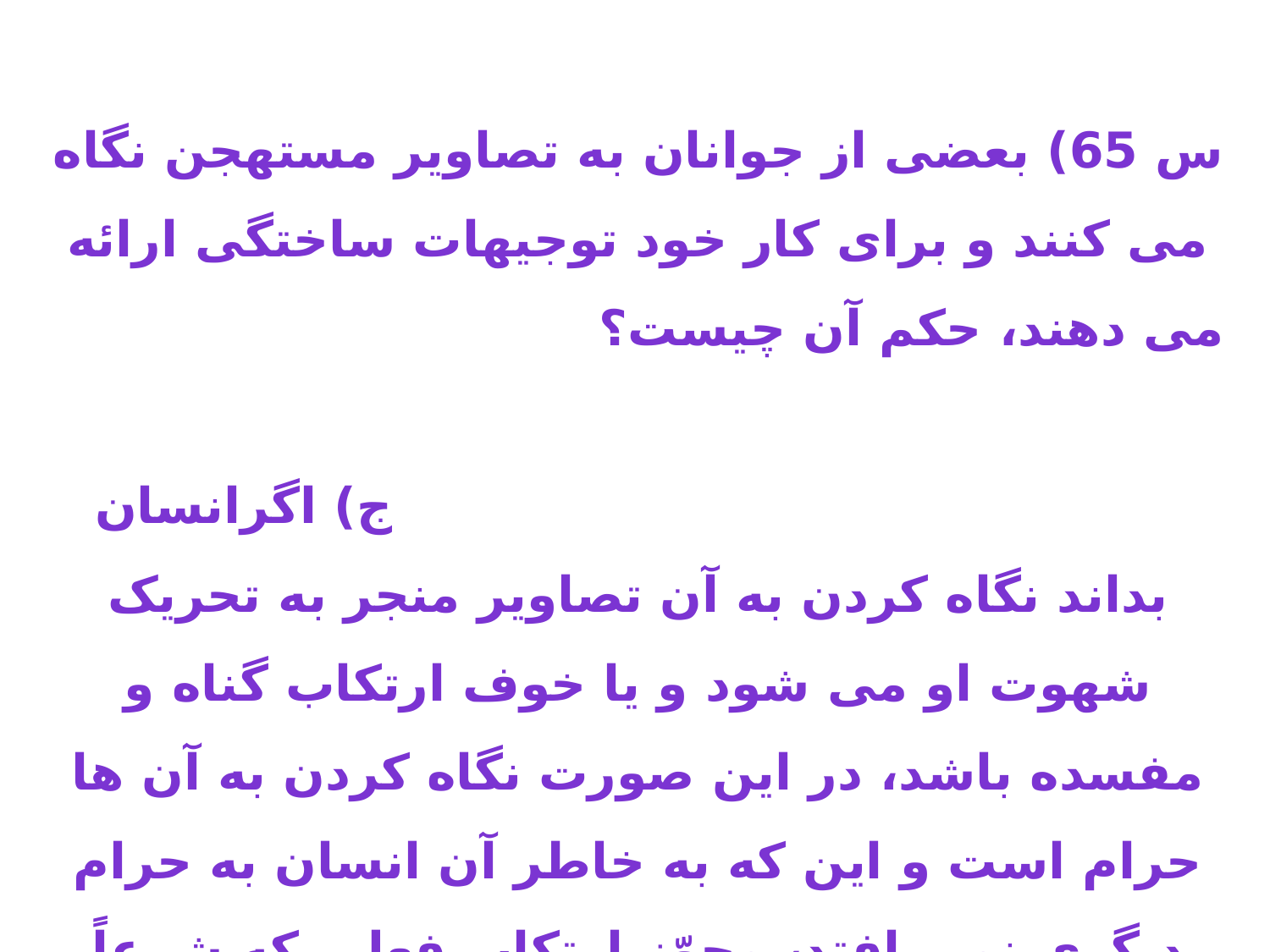

س 65) بعضی از جوانان به تصاویر مستهجن نگاه می کنند و برای کار خود توجیهات ساختگی ارائه می دهند، حکم آن چیست؟                                                                                                                                                    ج) اگرانسان بداند نگاه کردن به آن تصاویر منجر به تحریک شهوت او می شود و یا خوف ارتکاب گناه و مفسده باشد، در این صورت نگاه کردن به آن ها حرام است و این که به خاطر آن انسان به حرام دیگری نمی افتد، مجوّز ارتکاب فعلی که شرعاً حرام است، نمی باشد
 (اجوبه،س۱۱۹۳.)